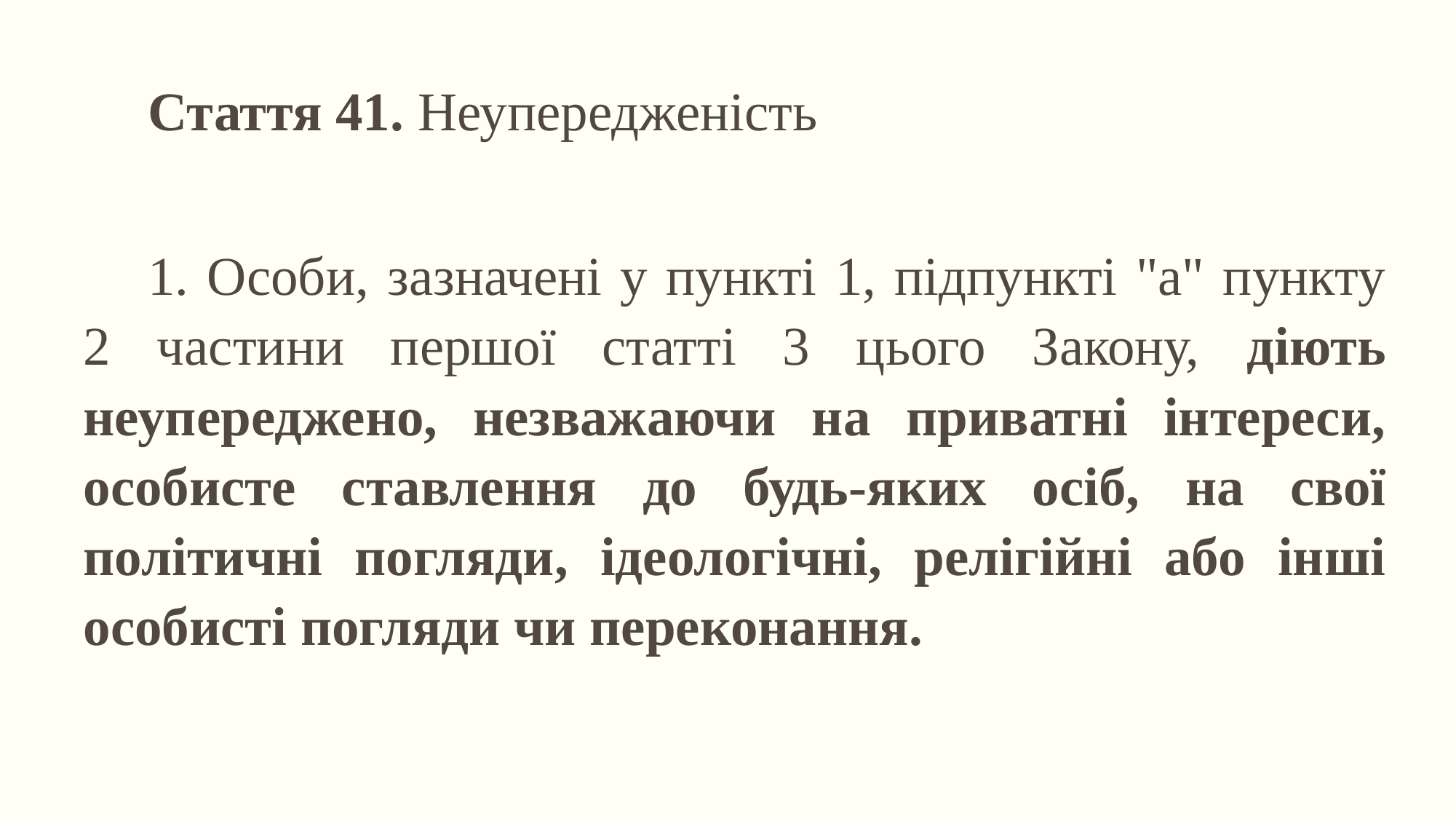

Стаття 41. Неупередженість

1. Особи, зазначені у пункті 1, підпункті "а" пункту 2 частини першої статті 3 цього Закону, діють неупереджено, незважаючи на приватні інтереси, особисте ставлення до будь-яких осіб, на свої політичні погляди, ідеологічні, релігійні або інші особисті погляди чи переконання.